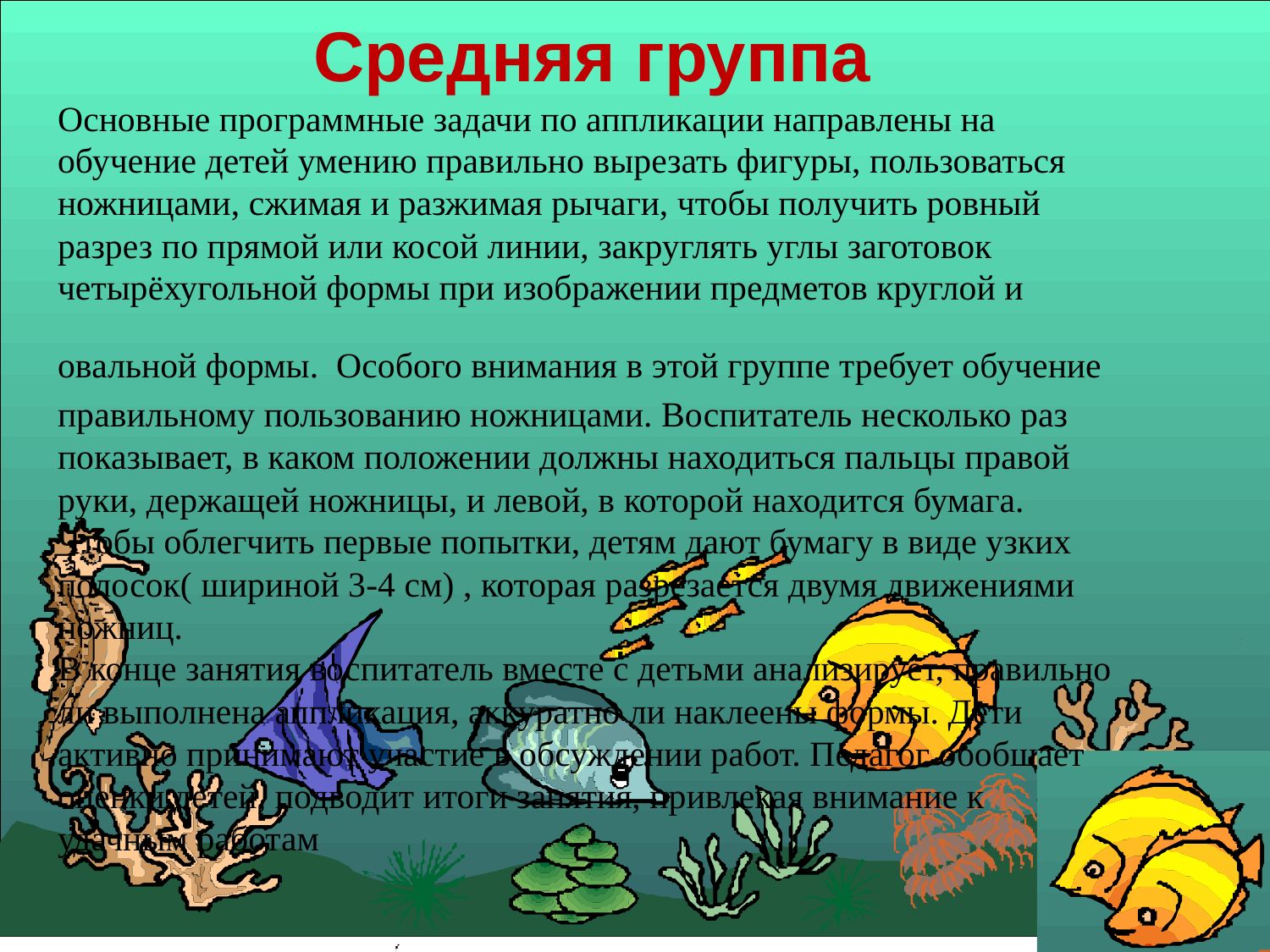

# Средняя группа Основные программные задачи по аппликации направлены на обучение детей умению правильно вырезать фигуры, пользоваться ножницами, сжимая и разжимая рычаги, чтобы получить ровный разрез по прямой или косой линии, закруглять углы заготовок четырёхугольной формы при изображении предметов круглой и овальной формы. Особого внимания в этой группе требует обучение правильному пользованию ножницами. Воспитатель несколько раз показывает, в каком положении должны находиться пальцы правой руки, держащей ножницы, и левой, в которой находится бумага. Чтобы облегчить первые попытки, детям дают бумагу в виде узких полосок( шириной 3-4 см) , которая разрезается двумя движениями ножниц. В конце занятия воспитатель вместе с детьми анализирует, правильно ли выполнена аппликация, аккуратно ли наклеены формы. Дети активно принимают участие в обсуждении работ. Педагог обобщает оценки детей, подводит итоги занятия, привлекая внимание к удачным работам